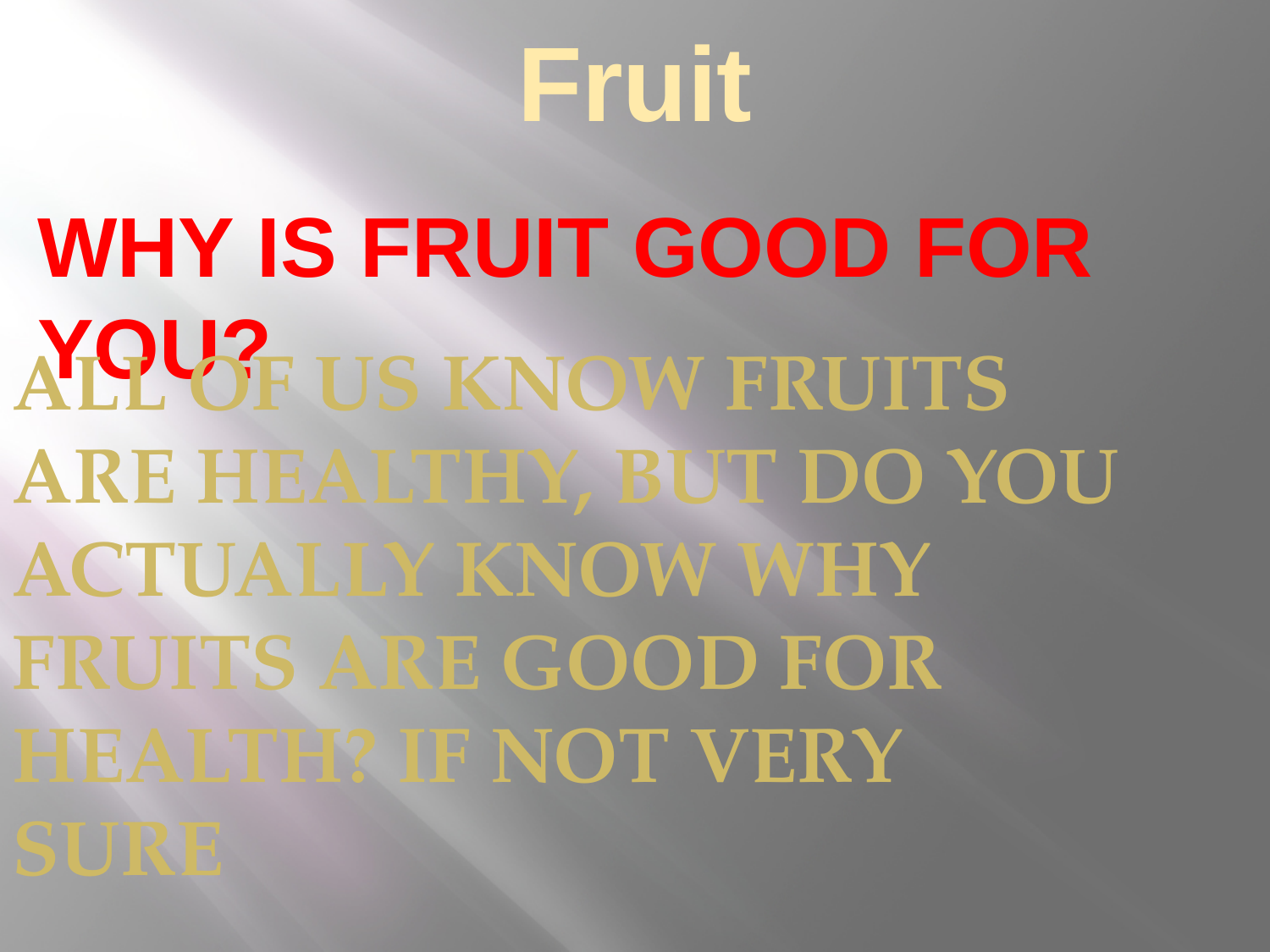

# Fruit
WHY IS FRUIT GOOD FOR YOU?
All of us know fruits are healthy, but do you actually know why fruits are good for health? If not very sure